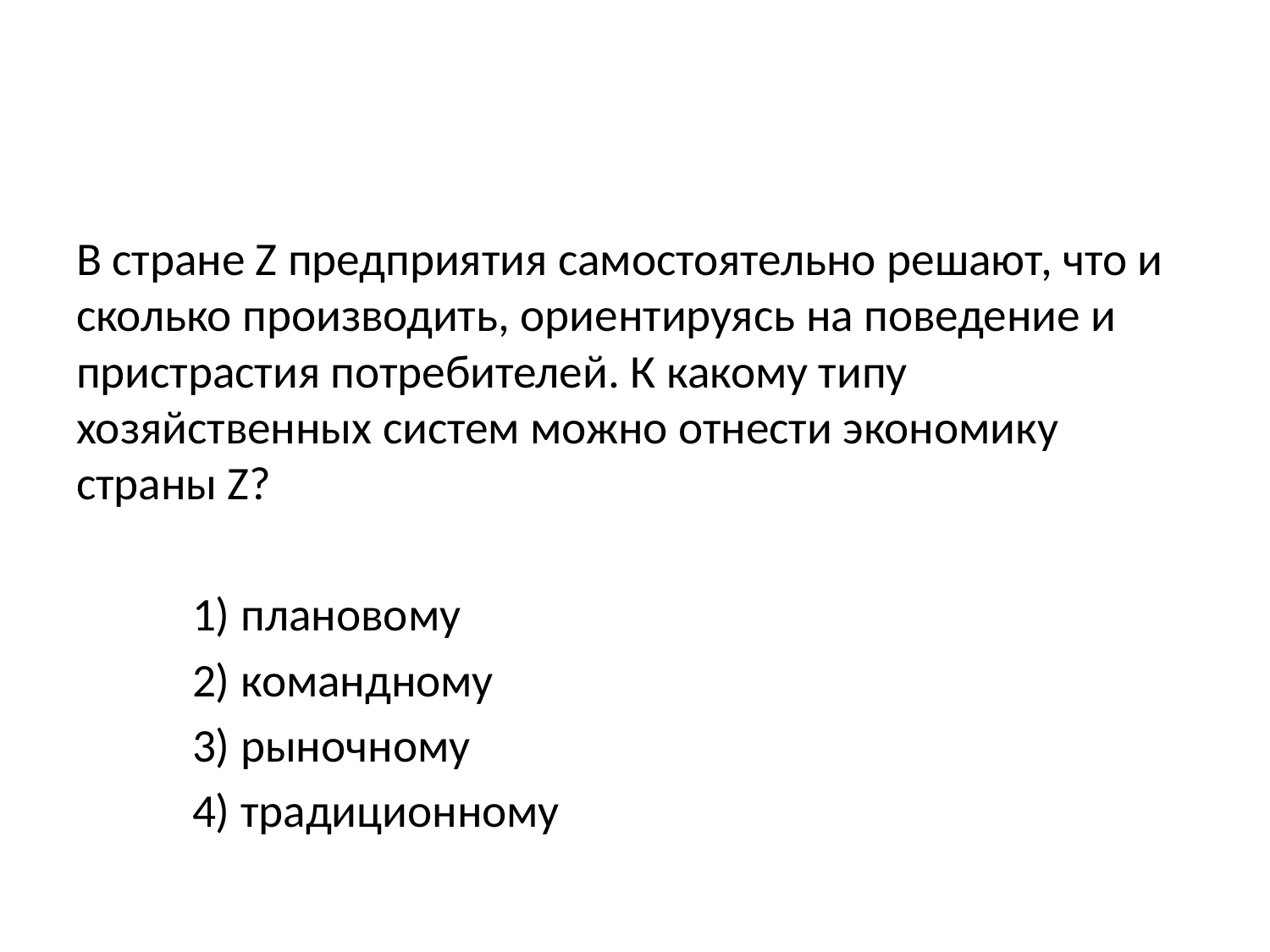

#
В стране Z предприятия самостоятельно решают, что и сколько производить, ориентируясь на поведение и пристрастия потребителей. К какому типу хозяйственных систем можно отнести экономику страны Z?

  	 1) плановому
  	 2) командному
  	 3) рыночному
  	 4) традиционному